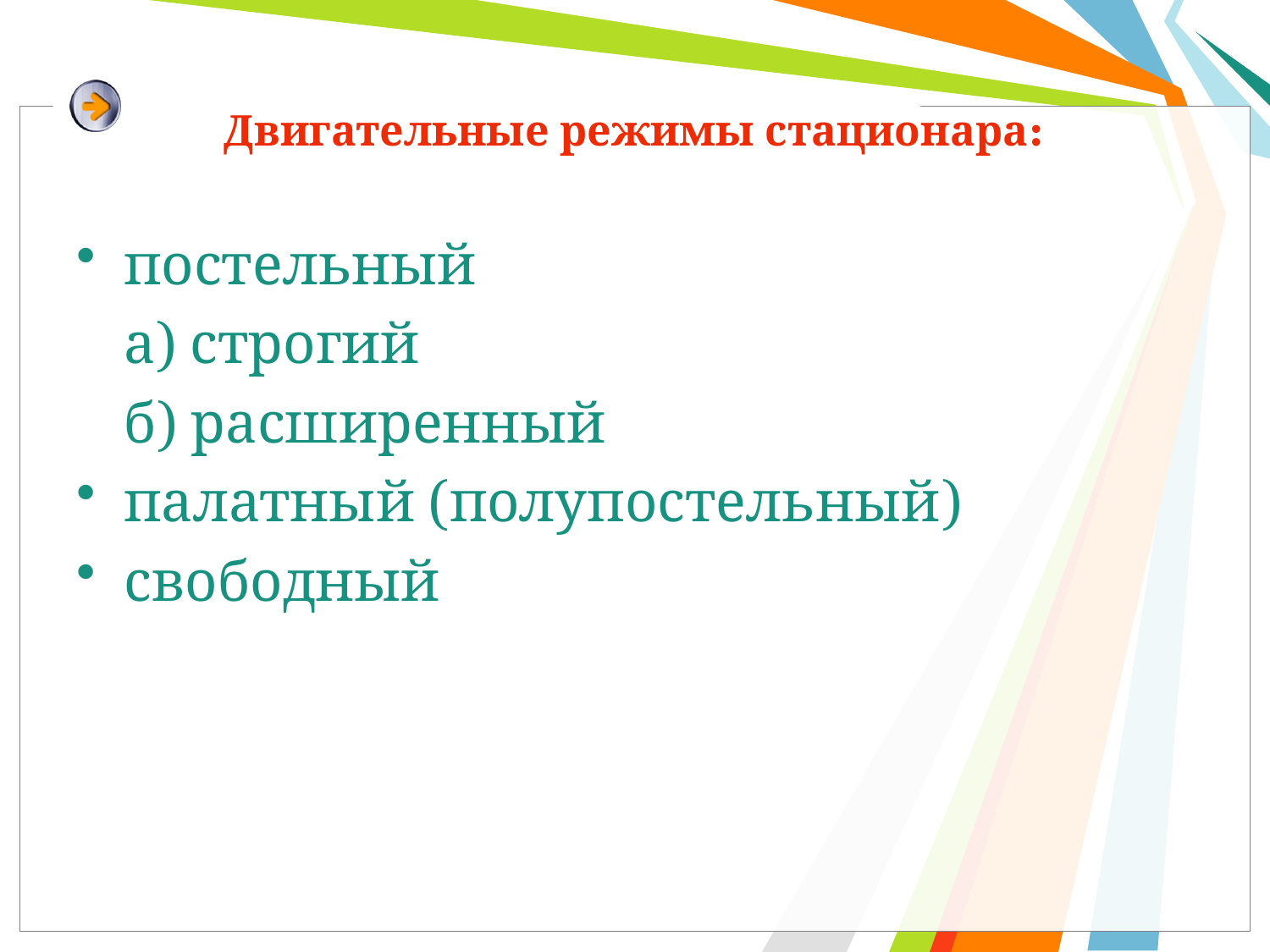

# Двигательные режимы стационара:
постельный
	а) строгий
	б) расширенный
палатный (полупостельный)
свободный